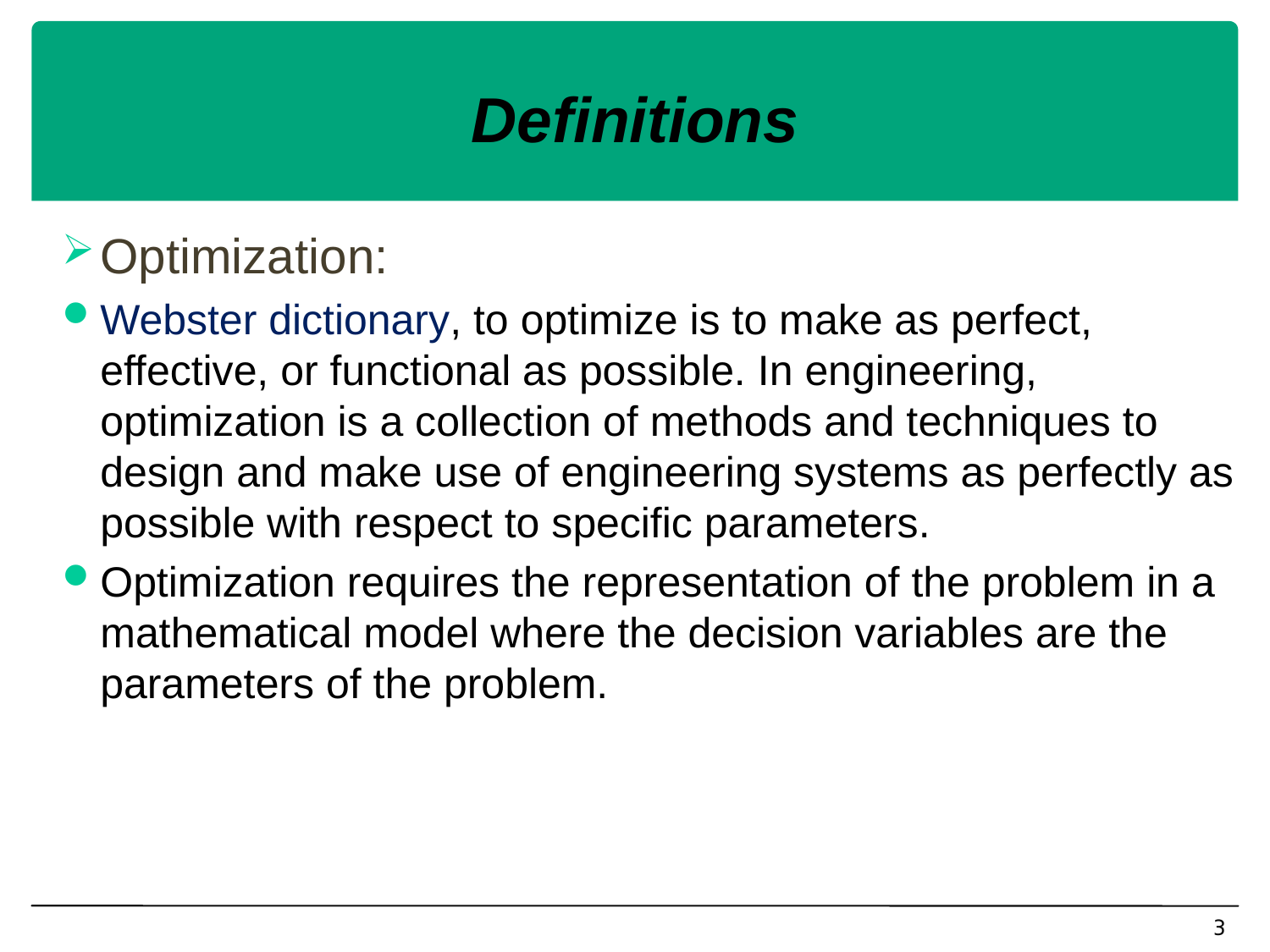

# Definitions
Optimization:
Webster dictionary, to optimize is to make as perfect, effective, or functional as possible. In engineering, optimization is a collection of methods and techniques to design and make use of engineering systems as perfectly as possible with respect to specific parameters.
Optimization requires the representation of the problem in a mathematical model where the decision variables are the parameters of the problem.
3